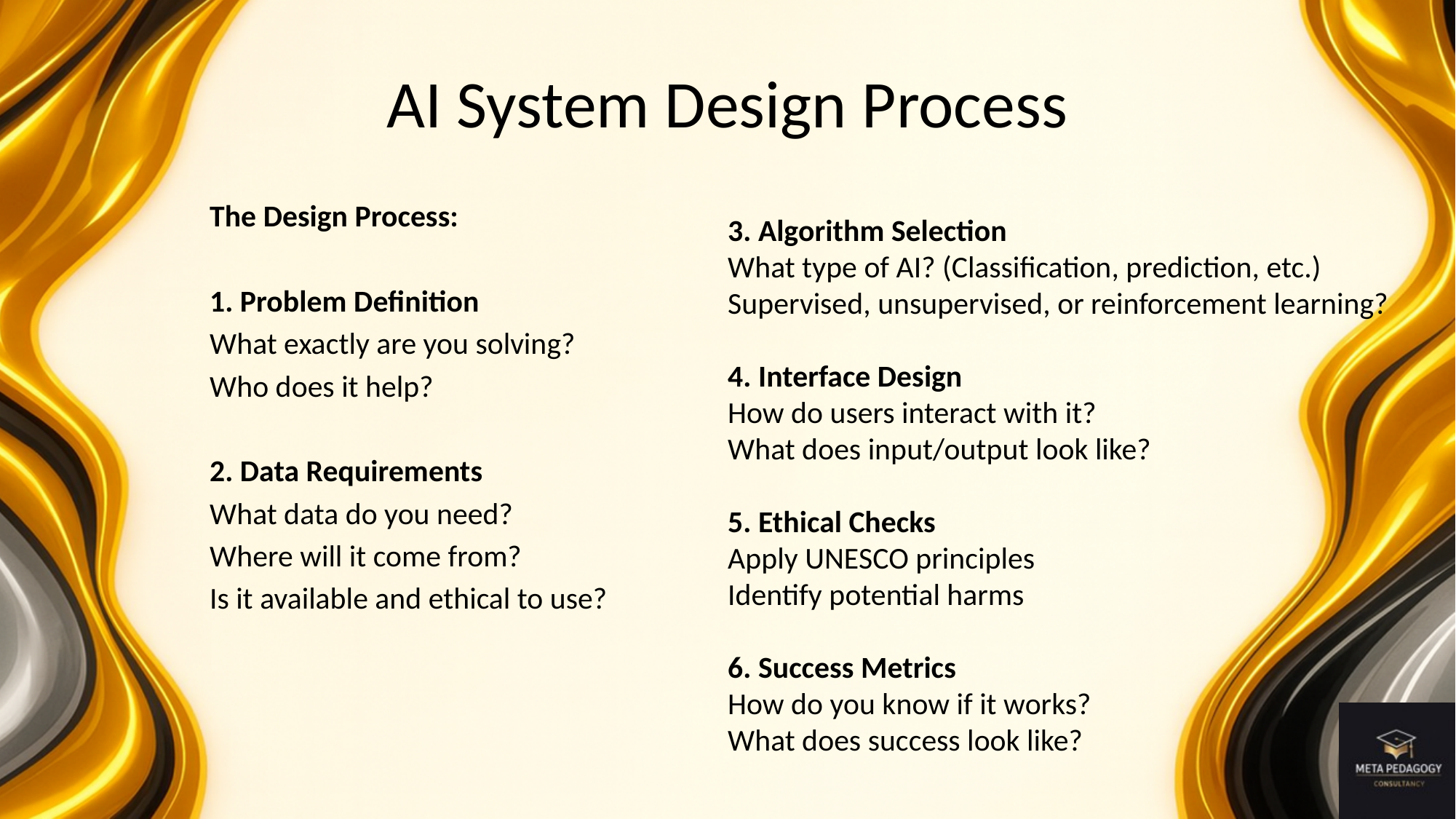

# AI System Design Process

3. Algorithm Selection
What type of AI? (Classification, prediction, etc.)
Supervised, unsupervised, or reinforcement learning?

4. Interface Design
How do users interact with it?
What does input/output look like?

5. Ethical Checks
Apply UNESCO principles
Identify potential harms

6. Success Metrics
How do you know if it works?
What does success look like?
The Design Process:

1. Problem Definition
What exactly are you solving?
Who does it help?

2. Data Requirements
What data do you need?
Where will it come from?
Is it available and ethical to use?